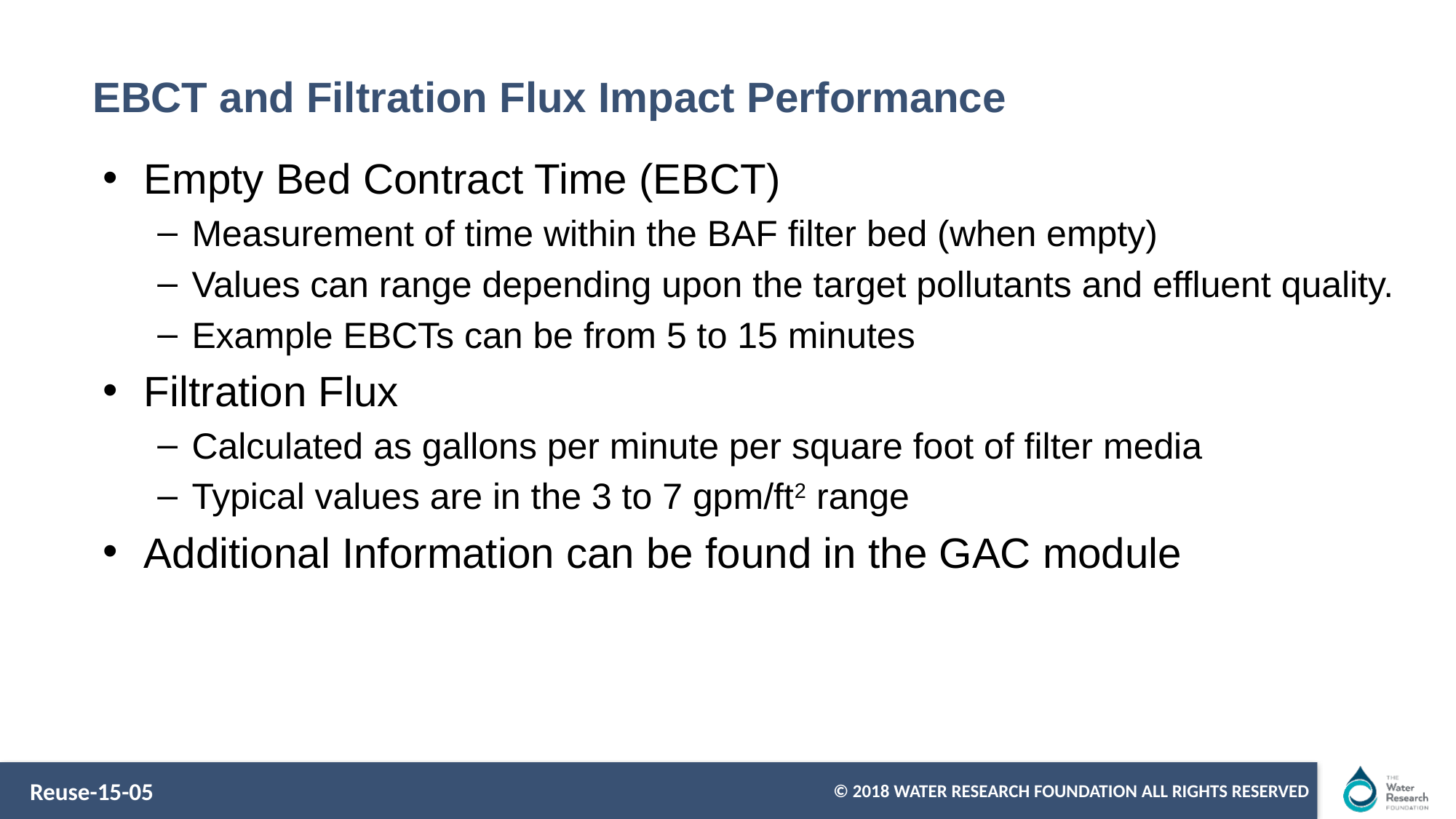

# EBCT and Filtration Flux Impact Performance
Empty Bed Contract Time (EBCT)
Measurement of time within the BAF filter bed (when empty)
Values can range depending upon the target pollutants and effluent quality.
Example EBCTs can be from 5 to 15 minutes
Filtration Flux
Calculated as gallons per minute per square foot of filter media
Typical values are in the 3 to 7 gpm/ft2 range
Additional Information can be found in the GAC module